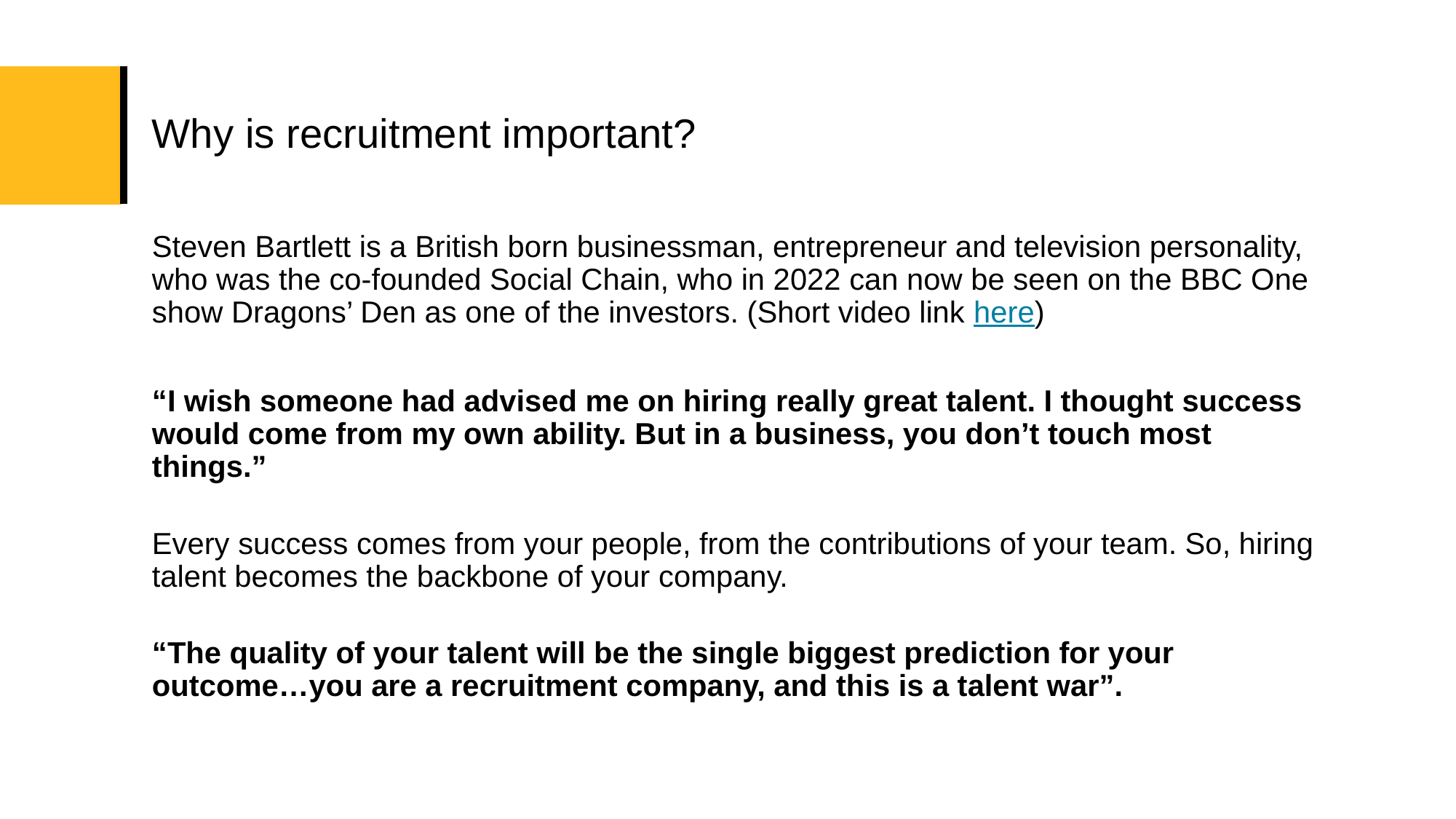

# Why is recruitment important?
Steven Bartlett is a British born businessman, entrepreneur and television personality, who was the co-founded Social Chain, who in 2022 can now be seen on the BBC One show Dragons’ Den as one of the investors. (Short video link here)

“I wish someone had advised me on hiring really great talent. I thought success would come from my own ability. But in a business, you don’t touch most things.”
Every success comes from your people, from the contributions of your team. So, hiring talent becomes the backbone of your company.
“The quality of your talent will be the single biggest prediction for your outcome…you are a recruitment company, and this is a talent war”.